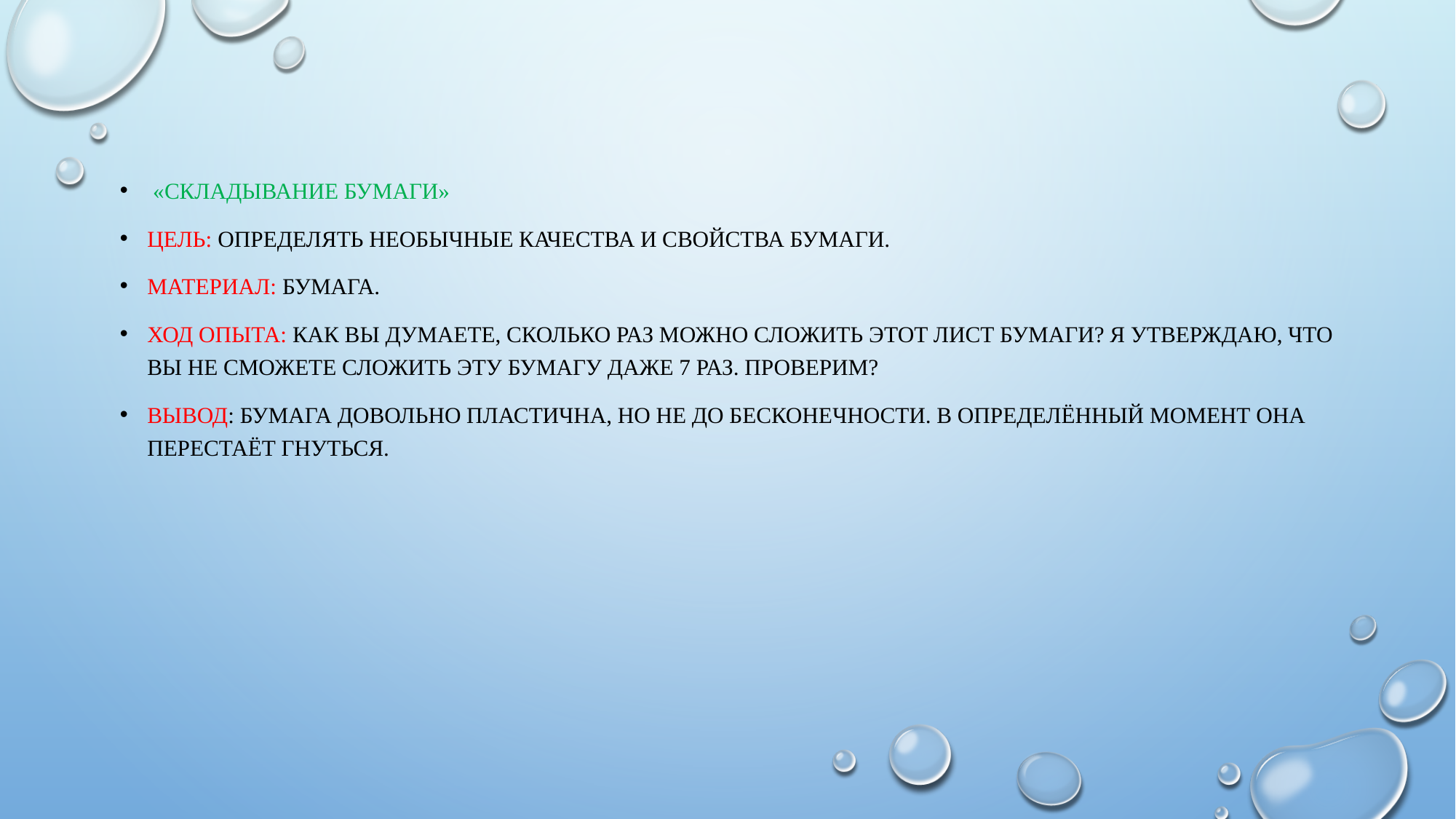

«Складывание бумаги»
Цель: определять необычные качества и свойства бумаги.
Материал: бумага.
Ход опыта: Как вы думаете, сколько раз можно сложить этот лист бумаги? Я утверждаю, что вы не сможете сложить эту бумагу даже 7 раз. Проверим?
вывод: бумага довольно пластична, но не до бесконечности. В определённый момент она перестаёт гнуться.